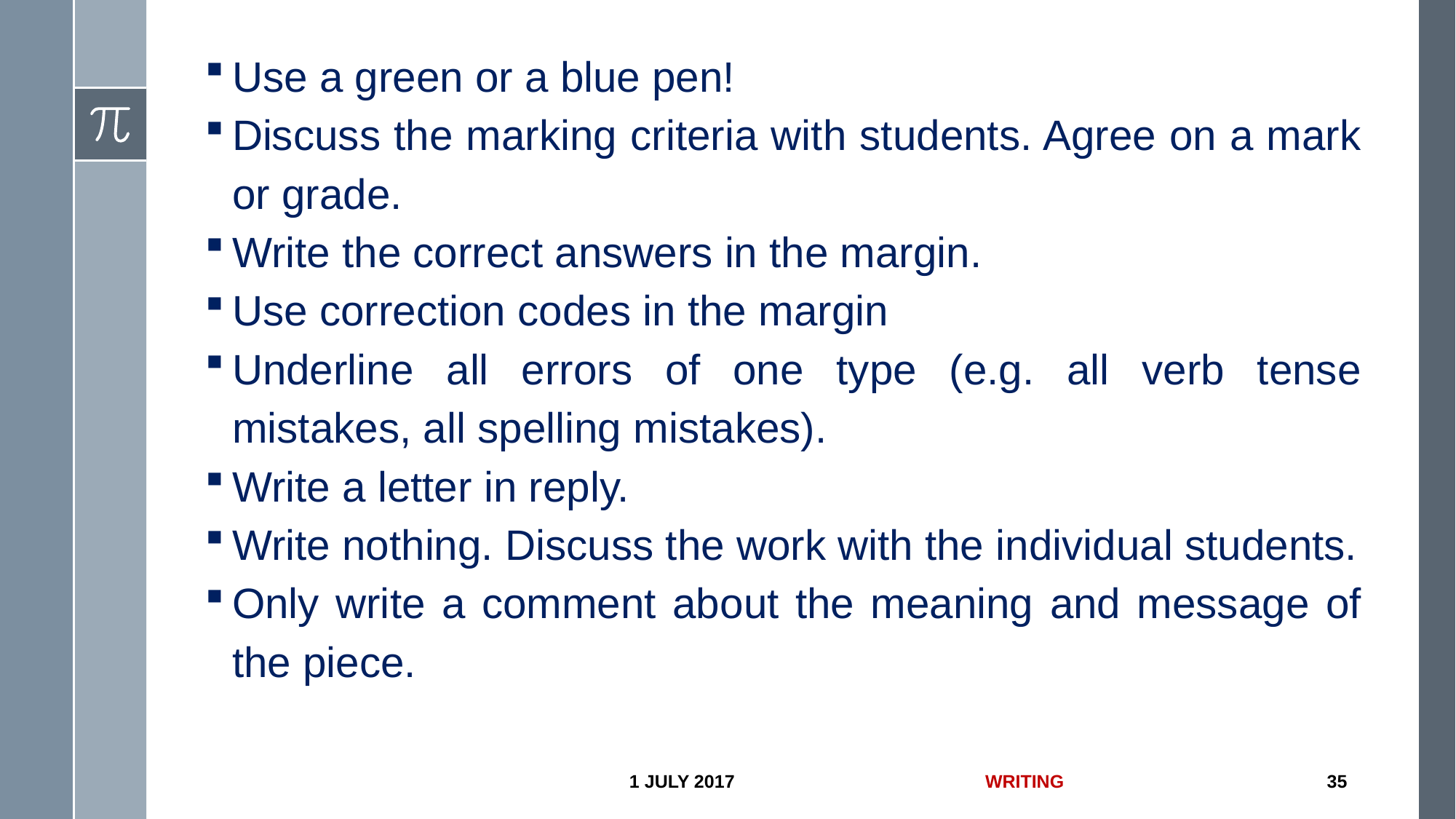

Use a green or a blue pen!
Discuss the marking criteria with students. Agree on a mark or grade.
Write the correct answers in the margin.
Use correction codes in the margin
Underline all errors of one type (e.g. all verb tense mistakes, all spelling mistakes).
Write a letter in reply.
Write nothing. Discuss the work with the individual students.
Only write a comment about the meaning and message of the piece.
1 July 2017
Writing
35